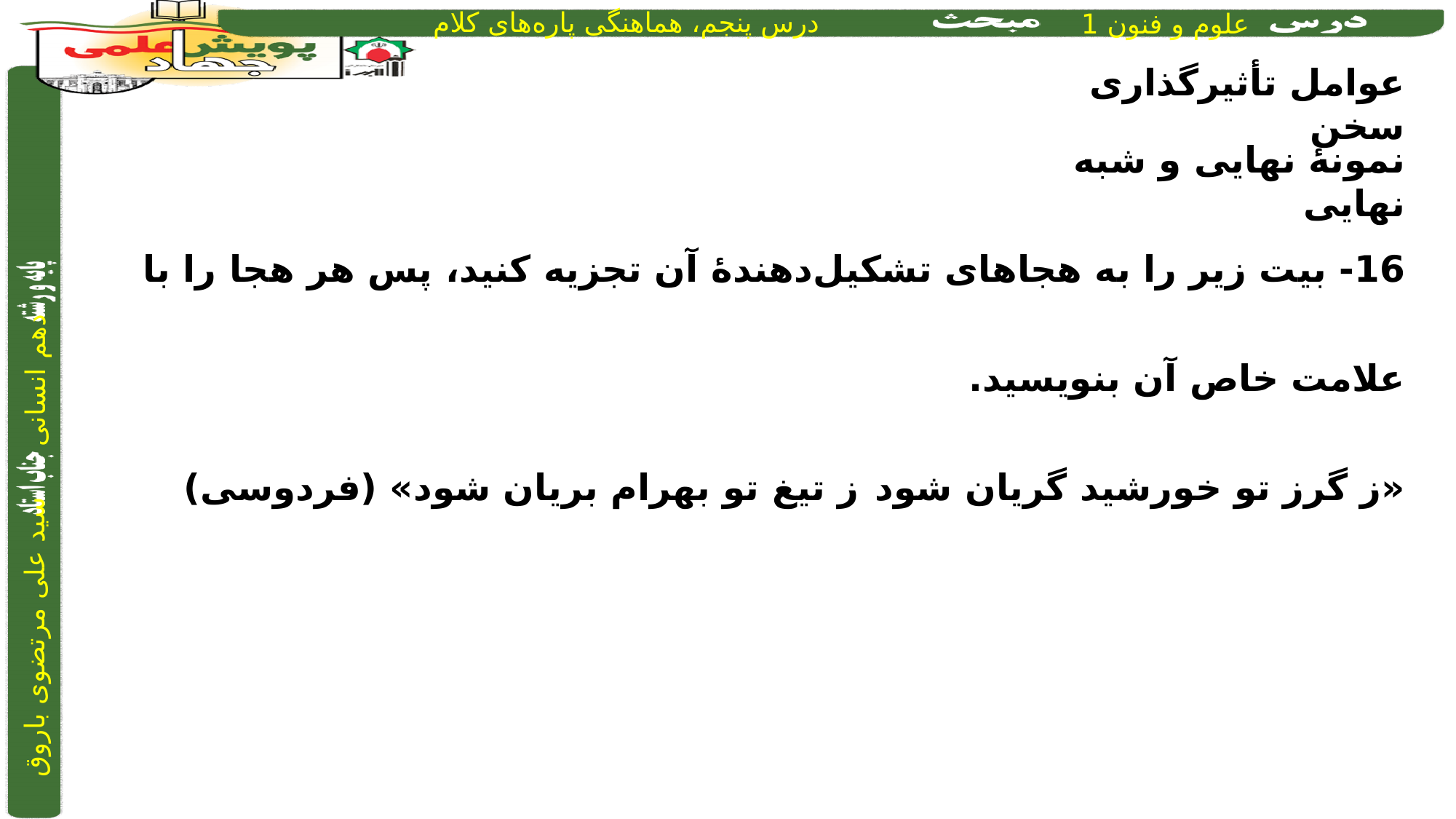

عوامل تأثیرگذاری سخن

16- بیت زیر را به هجاهای تشکیل‌دهندۀ آن تجزیه کنید، پس هر هجا را با علامت خاص آن بنویسید.
«ز گرز تو خورشید گریان شود	 	ز تیغ تو بهرام بریان شود» (فردوسی)
نمونۀ نهایی و شبه نهایی